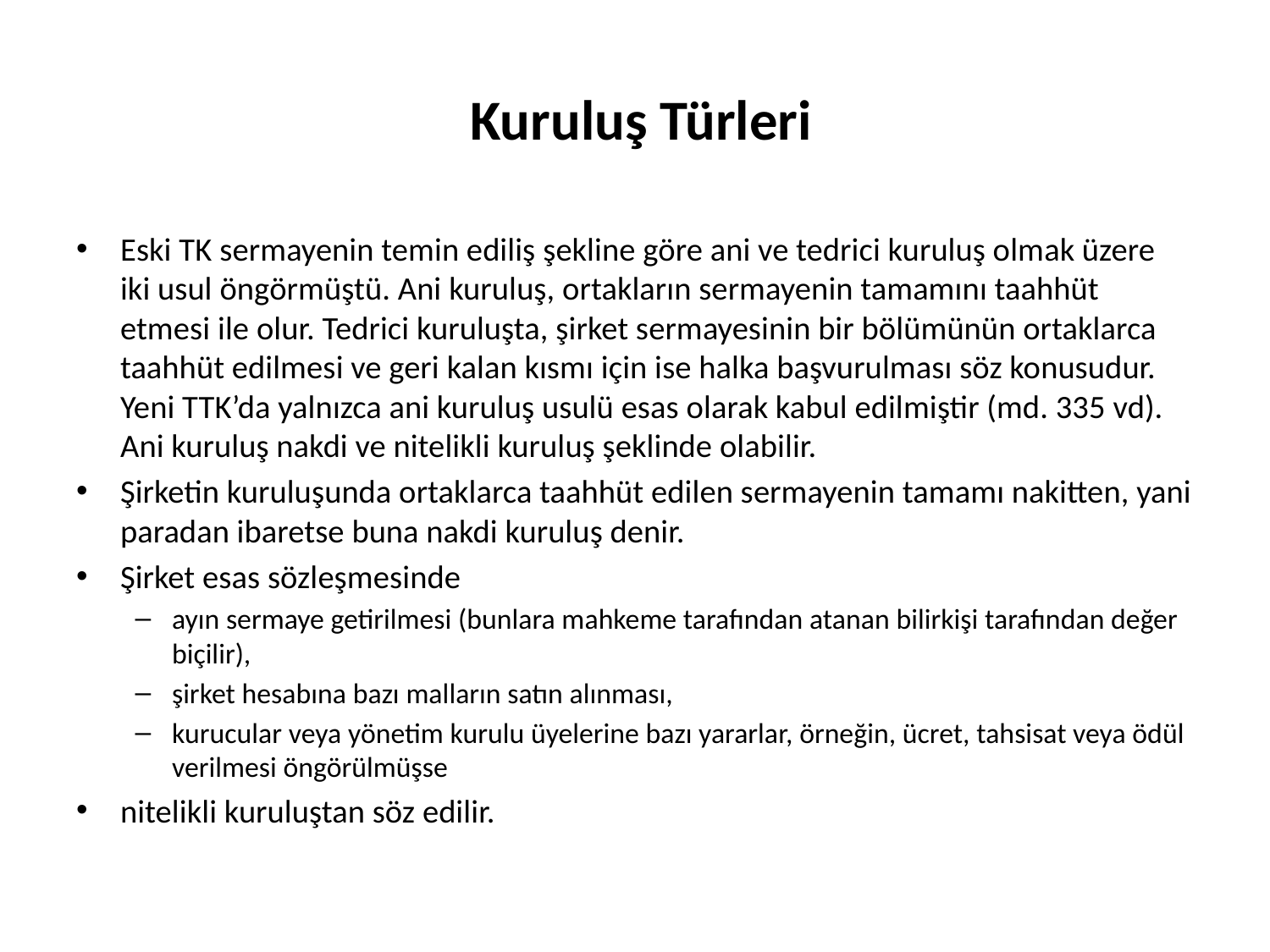

# Kuruluş Türleri
Eski TK sermayenin temin ediliş şekline göre ani ve tedrici kuruluş olmak üzere iki usul öngörmüştü. Ani kuruluş, ortakların sermayenin tamamını taahhüt etmesi ile olur. Tedrici kuruluşta, şirket sermayesinin bir bölümünün ortaklarca taahhüt edilmesi ve geri kalan kısmı için ise halka başvurulması söz konusudur. Yeni TTK’da yalnızca ani kuruluş usulü esas olarak kabul edilmiştir (md. 335 vd). Ani kuruluş nakdi ve nitelikli kuruluş şeklinde olabilir.
Şirketin kuruluşunda ortaklarca taahhüt edilen sermayenin tamamı nakitten, yani paradan ibaretse buna nakdi kuruluş denir.
Şirket esas sözleşmesinde
ayın sermaye getirilmesi (bunlara mahkeme tarafından atanan bilirkişi tarafından değer biçilir),
şirket hesabına bazı malların satın alınması,
kurucular veya yönetim kurulu üyelerine bazı yararlar, örneğin, ücret, tahsisat veya ödül verilmesi öngörülmüşse
nitelikli kuruluştan söz edilir.